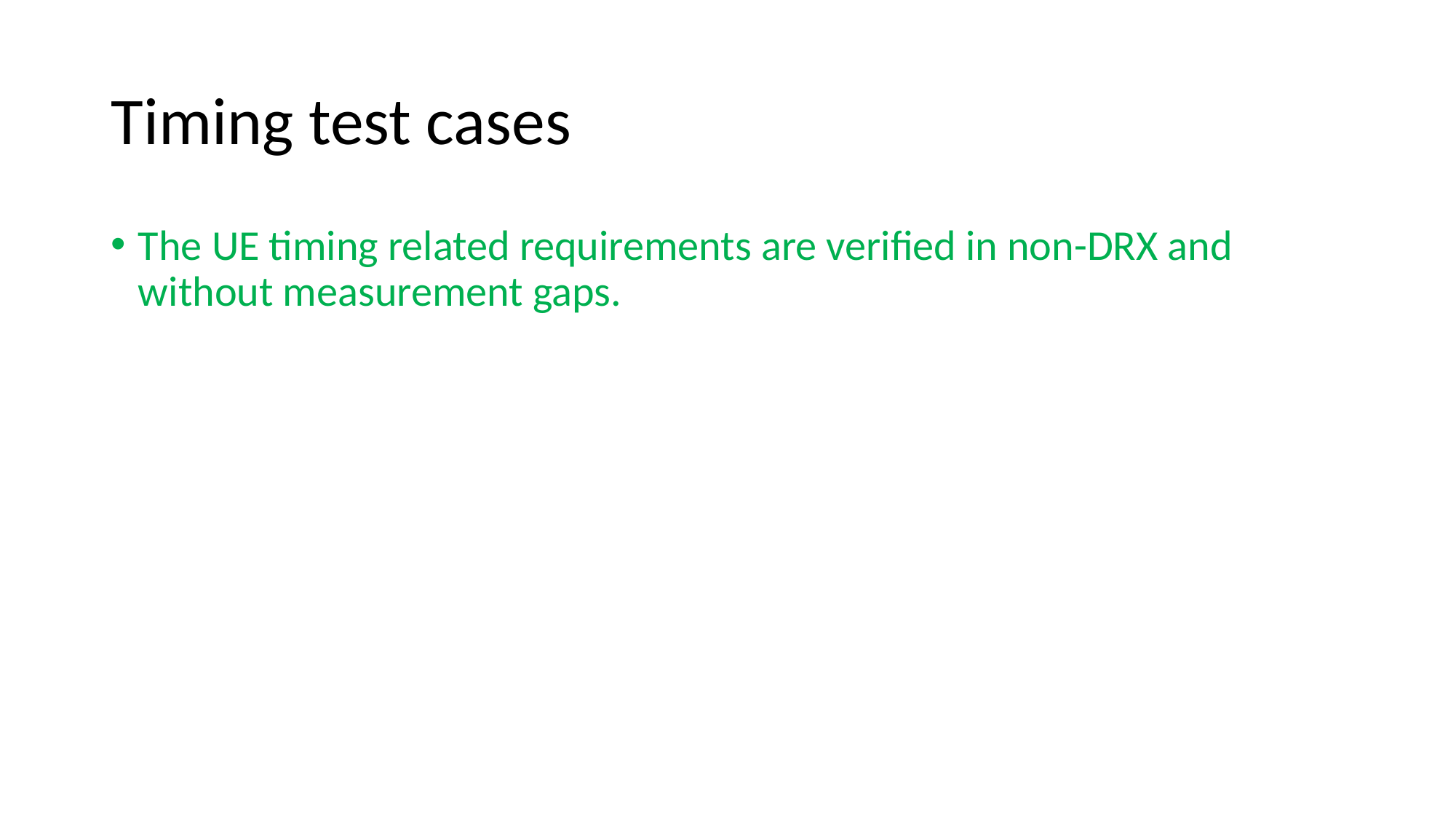

# Timing test cases
The UE timing related requirements are verified in non-DRX and without measurement gaps.